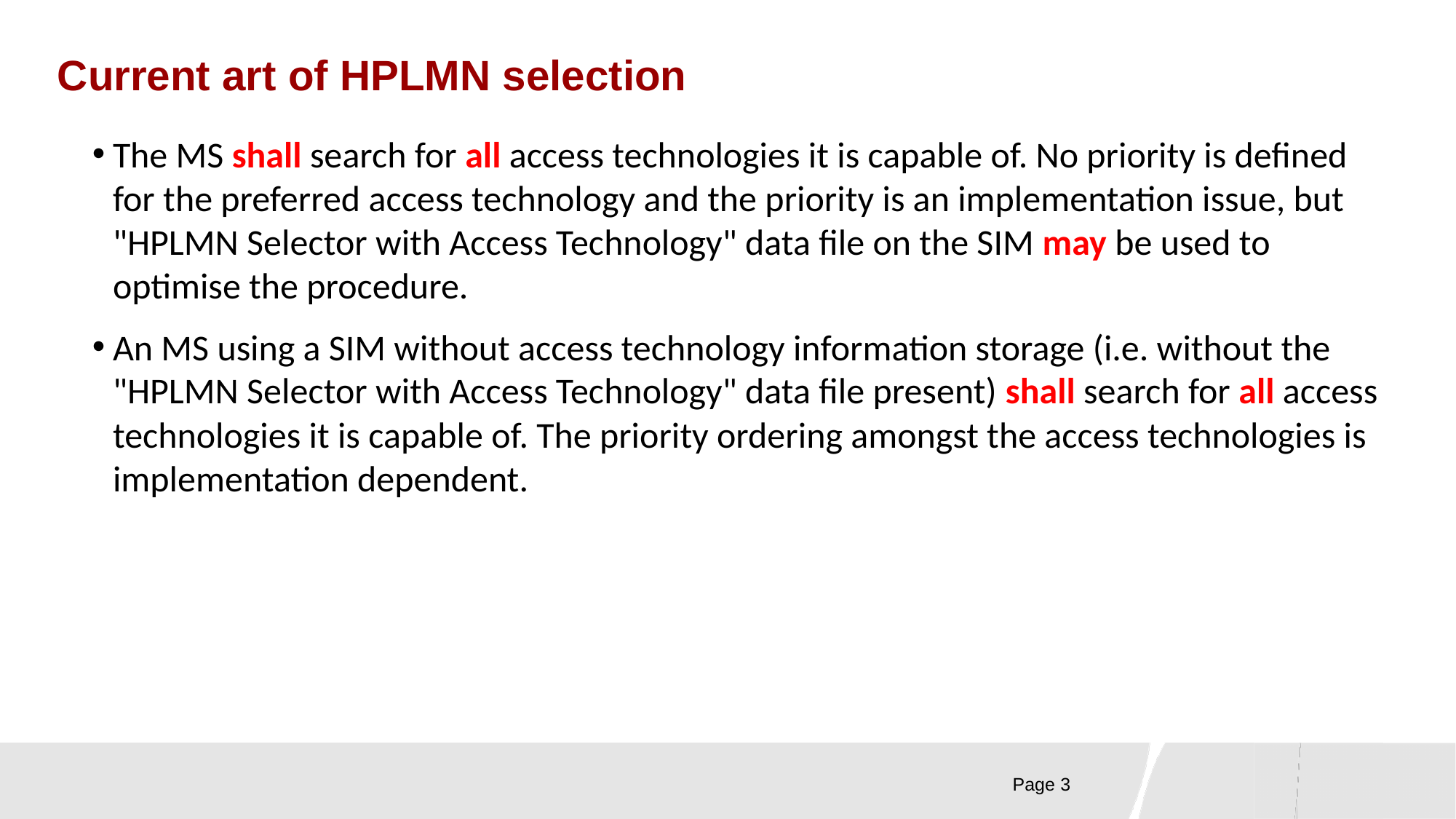

Current art of HPLMN selection
The MS shall search for all access technologies it is capable of. No priority is defined for the preferred access technology and the priority is an implementation issue, but "HPLMN Selector with Access Technology" data file on the SIM may be used to optimise the procedure.
An MS using a SIM without access technology information storage (i.e. without the "HPLMN Selector with Access Technology" data file present) shall search for all access technologies it is capable of. The priority ordering amongst the access technologies is implementation dependent.